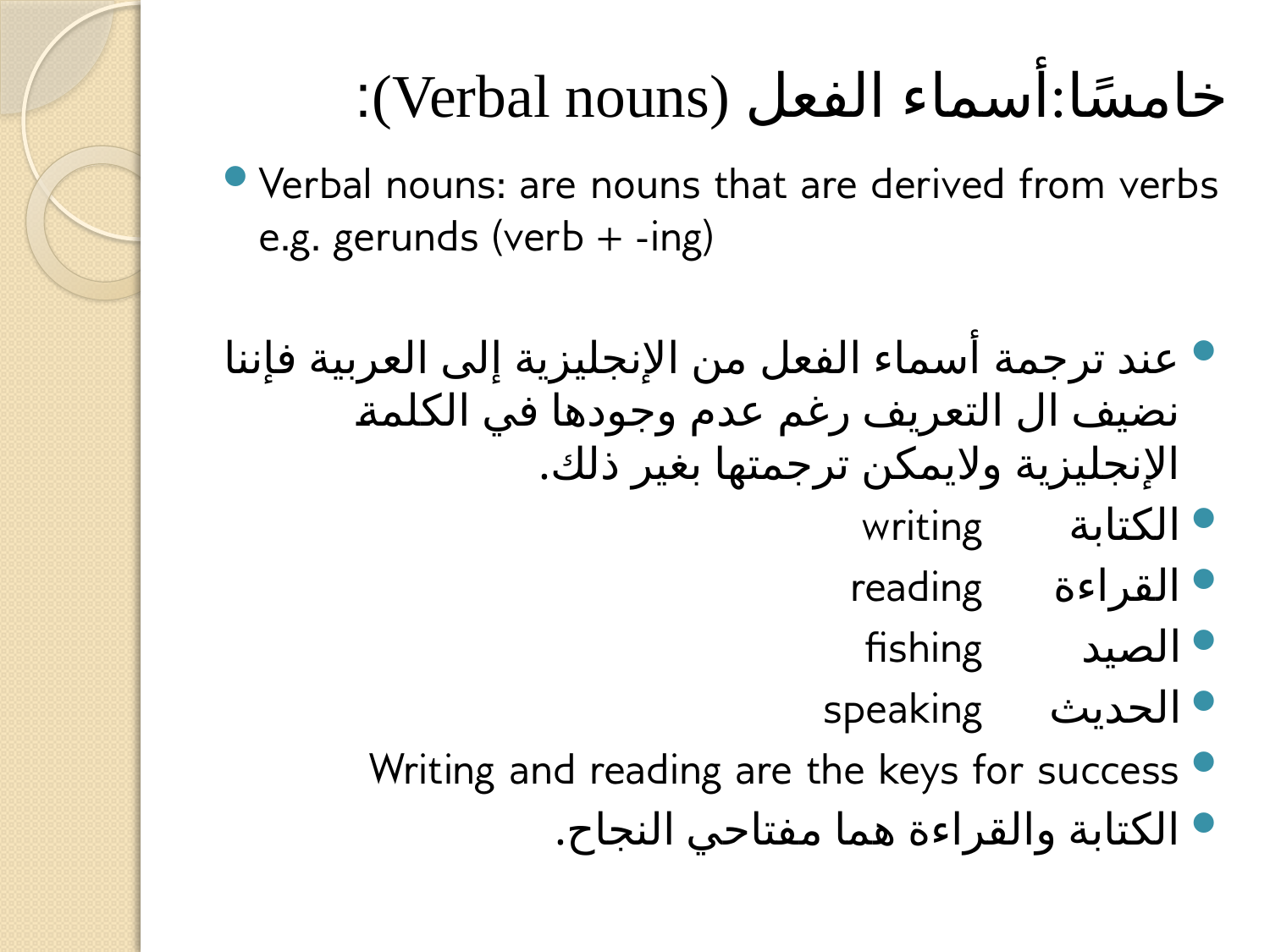

# خامسًا:أسماء الفعل (Verbal nouns):
Verbal nouns: are nouns that are derived from verbs e.g. gerunds (verb + -ing)

عند ترجمة أسماء الفعل من الإنجليزية إلى العربية فإننا نضيف ال التعريف رغم عدم وجودها في الكلمة الإنجليزية ولايمكن ترجمتها بغير ذلك.
الكتابة		writing
القراءة		reading
الصيد		fishing
الحديث		speaking
Writing and reading are the keys for success
الكتابة والقراءة هما مفتاحي النجاح.